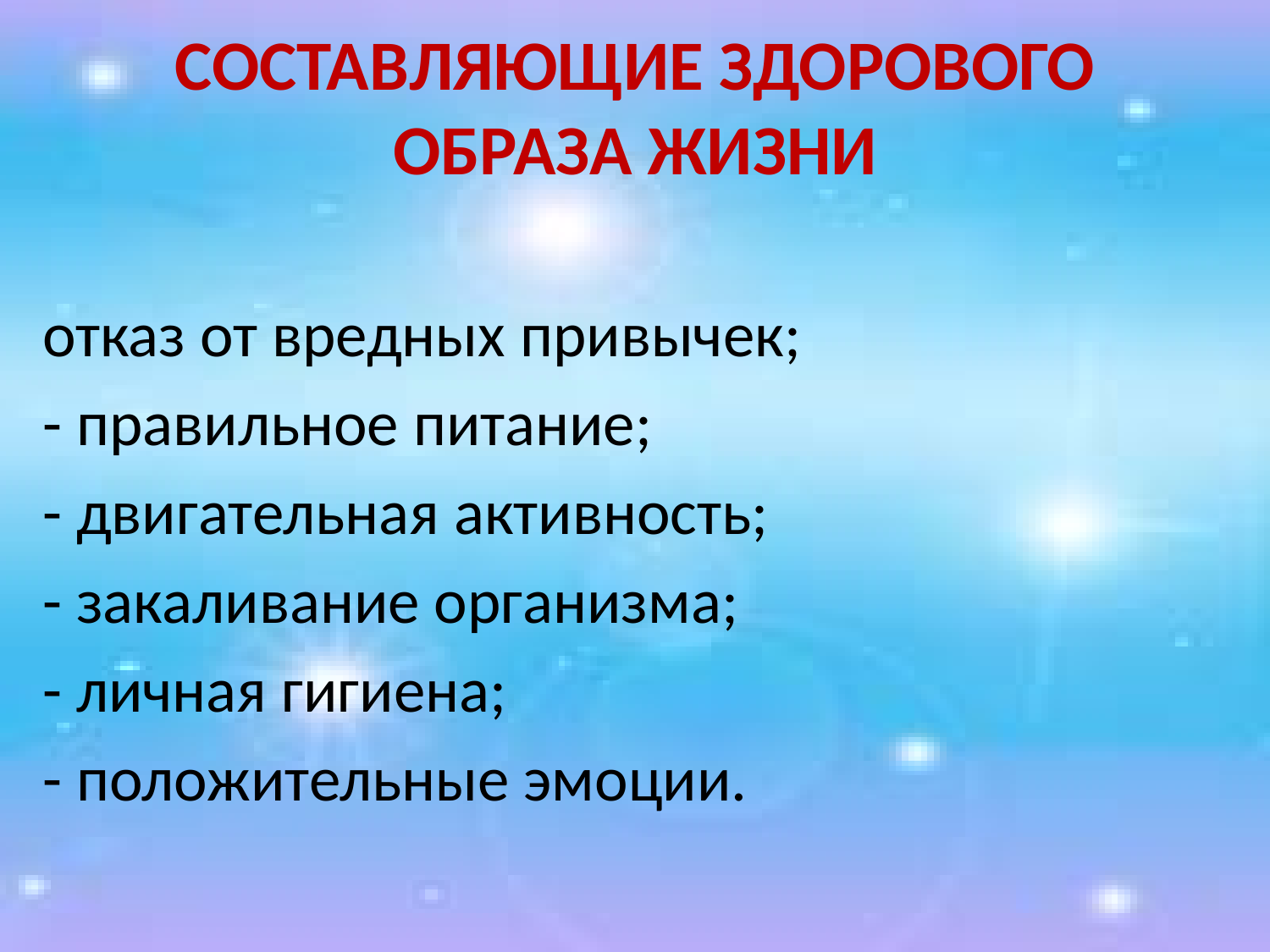

# СОСТАВЛЯЮЩИЕ ЗДОРОВОГО ОБРАЗА ЖИЗНИ

отказ от вредных привычек;
- правильное питание;
- двигательная активность;
- закаливание организма;
- личная гигиена;
- положительные эмоции.